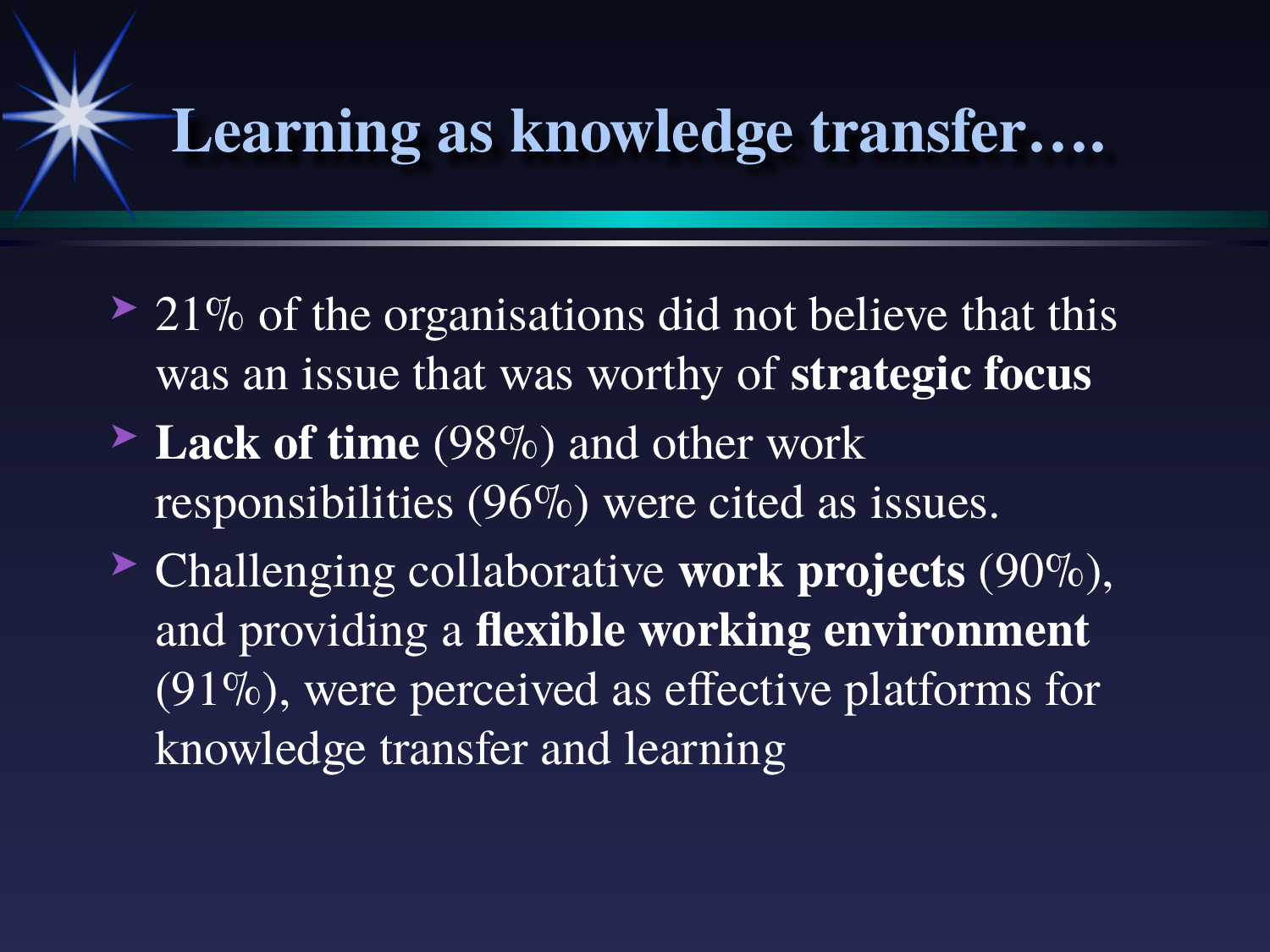

# Learning as knowledge transfer….
21% of the organisations did not believe that this was an issue that was worthy of strategic focus
Lack of time (98%) and other work responsibilities (96%) were cited as issues.
Challenging collaborative work projects (90%), and providing a flexible working environment (91%), were perceived as effective platforms for knowledge transfer and learning